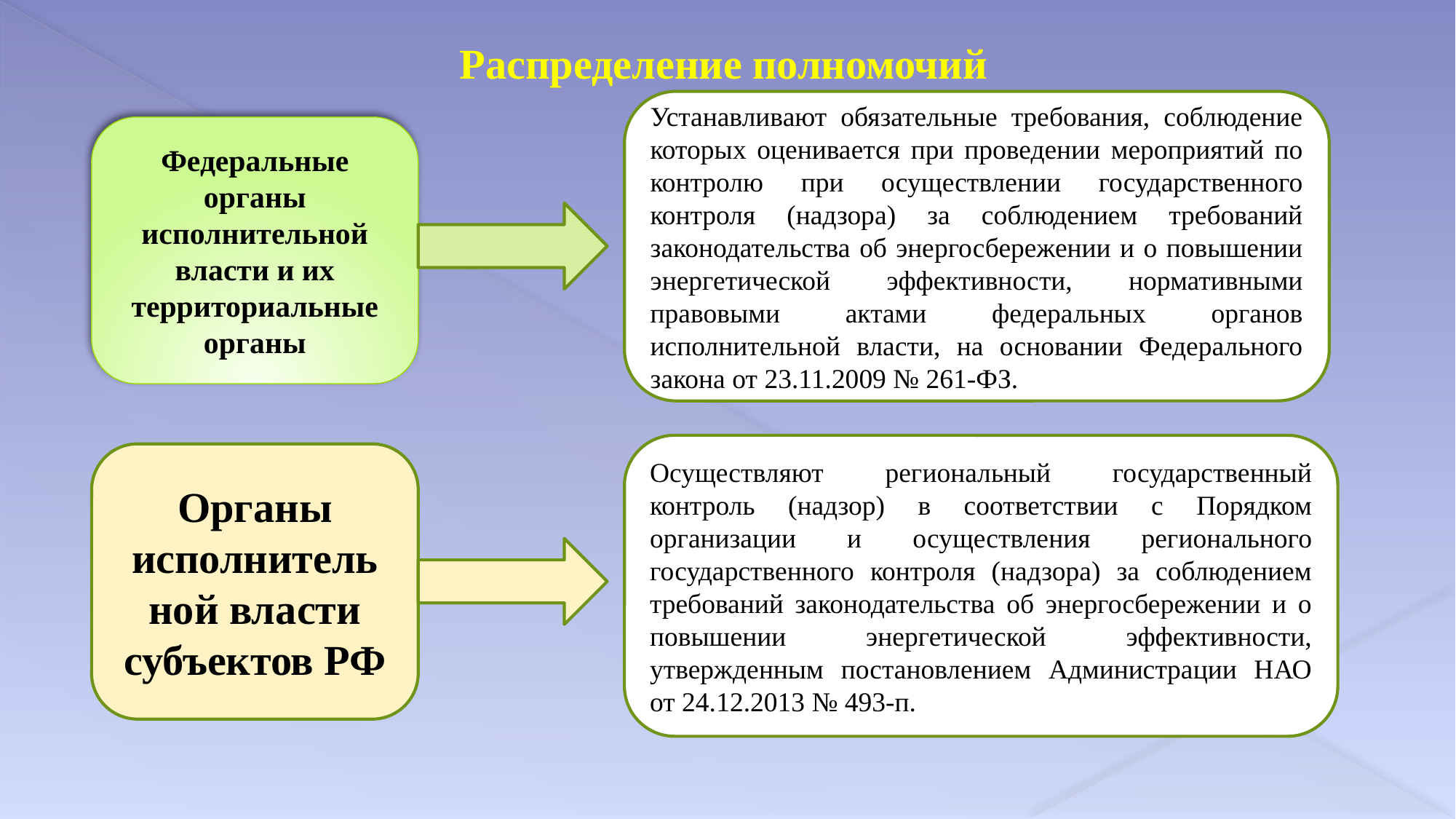

Распределение полномочий
Устанавливают обязательные требования, соблюдение которых оценивается при проведении мероприятий по контролю при осуществлении государственного контроля (надзора) за соблюдением требований законодательства об энергосбережении и о повышении энергетической эффективности, нормативными правовыми актами федеральных органов исполнительной власти, на основании Федерального закона от 23.11.2009 № 261-ФЗ.
Федеральные органы исполнительной власти и их территориальные органы

Осуществляют региональный государственный контроль (надзор) в соответствии с Порядком организации и осуществления регионального государственного контроля (надзора) за соблюдением требований законодательства об энергосбережении и о повышении энергетической эффективности, утвержденным постановлением Администрации НАО от 24.12.2013 № 493-п.
Органы
исполнитель
ной власти
субъектов РФ